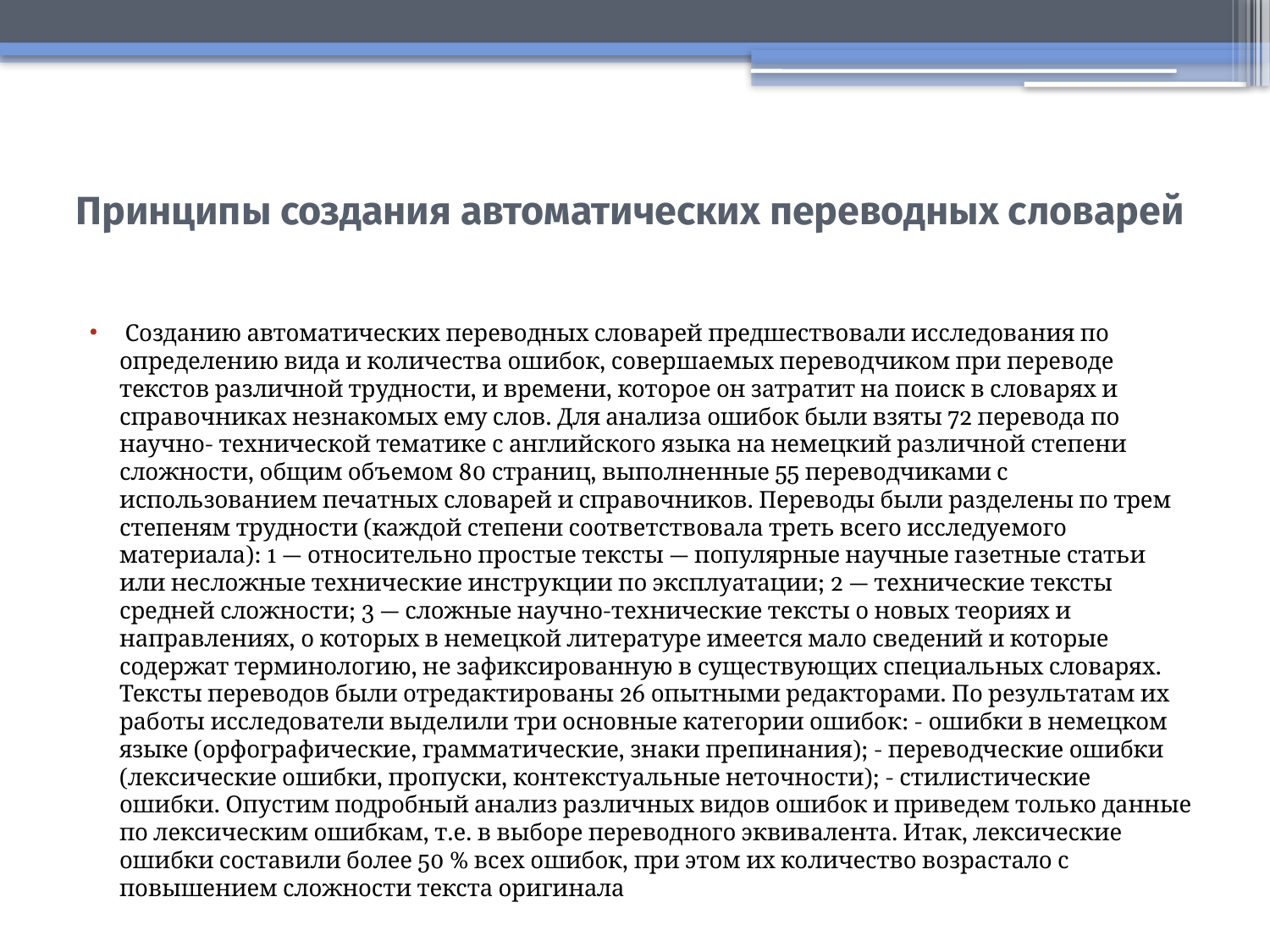

# Принципы создания автоматических переводных словарей
 Созданию автоматических переводных словарей предшествовали исследования по определению вида и количества ошибок, совершаемых переводчиком при переводе текстов различной трудности, и времени, которое он затратит на поиск в словарях и справочниках незнакомых ему слов. Для анализа ошибок были взяты 72 перевода по научно- технической тематике с английского языка на немецкий различной степени сложности, общим объемом 80 страниц, выполненные 55 переводчиками с использованием печатных словарей и справочников. Переводы были разделены по трем степеням трудности (каждой степени соответствовала треть всего исследуемого материала): 1 — относительно простые тексты — популярные научные газетные статьи или несложные технические инструкции по эксплуатации; 2 — технические тексты средней сложности; 3 — сложные научно-технические тексты о новых теориях и направлениях, о которых в немецкой литературе имеется мало сведений и которые содержат терминологию, не зафиксированную в существующих специальных словарях. Тексты переводов были отредактированы 26 опытными редакторами. По результатам их работы исследователи выделили три основные категории ошибок: - ошибки в немецком языке (орфографические, грамматические, знаки препинания); - переводческие ошибки (лексические ошибки, пропуски, контекстуальные неточности); - стилистические ошибки. Опустим подробный анализ различных видов ошибок и приведем только данные по лексическим ошибкам, т.е. в выборе переводного эквивалента. Итак, лексические ошибки составили более 50 % всех ошибок, при этом их количество возрастало с повышением сложности текста оригинала